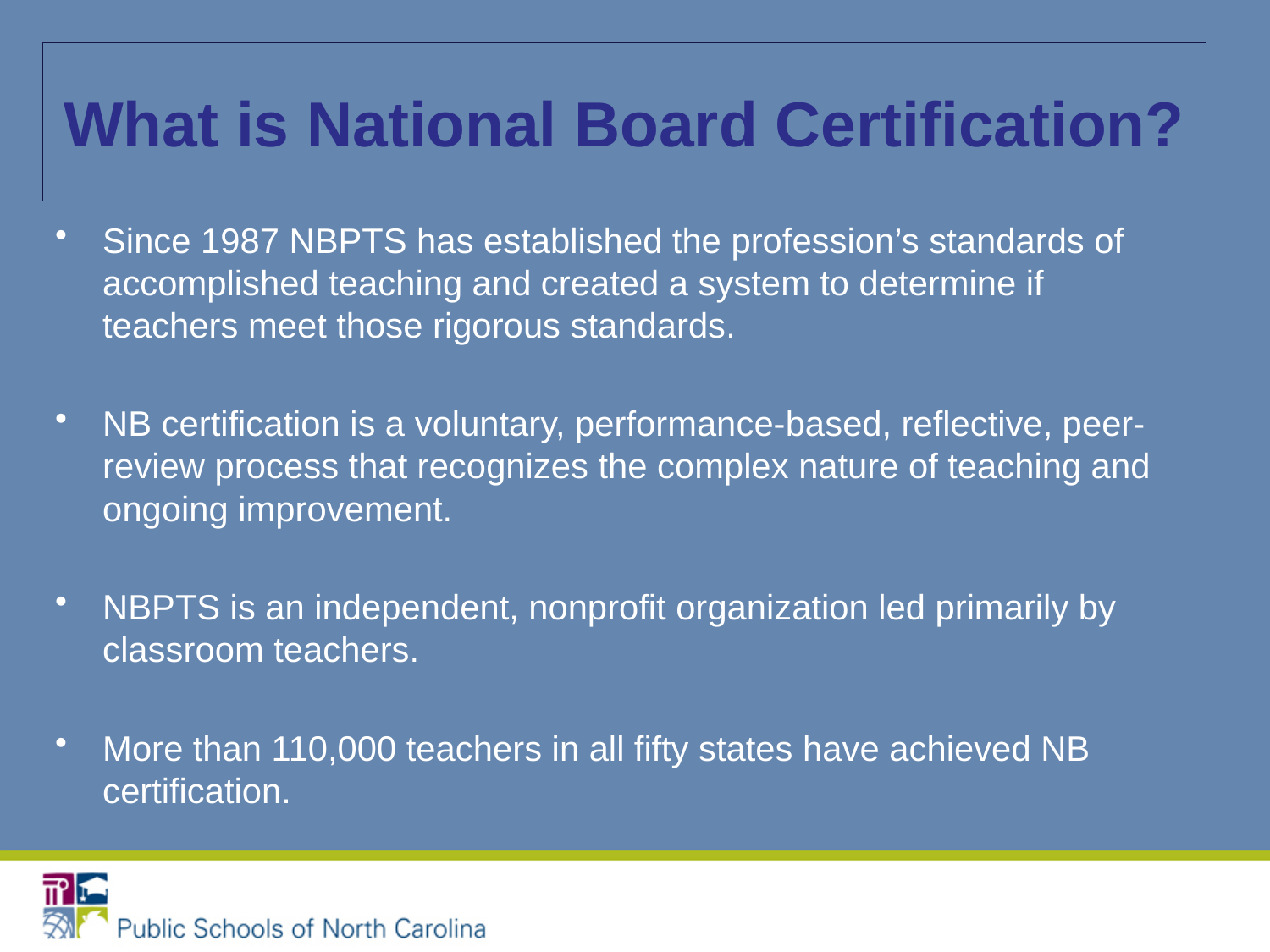

# What is National Board Certification?
Since 1987 NBPTS has established the profession’s standards of accomplished teaching and created a system to determine if teachers meet those rigorous standards.

NB certification is a voluntary, performance-based, reflective, peer-review process that recognizes the complex nature of teaching and ongoing improvement.

NBPTS is an independent, nonprofit organization led primarily by classroom teachers.

More than 110,000 teachers in all fifty states have achieved NB certification.